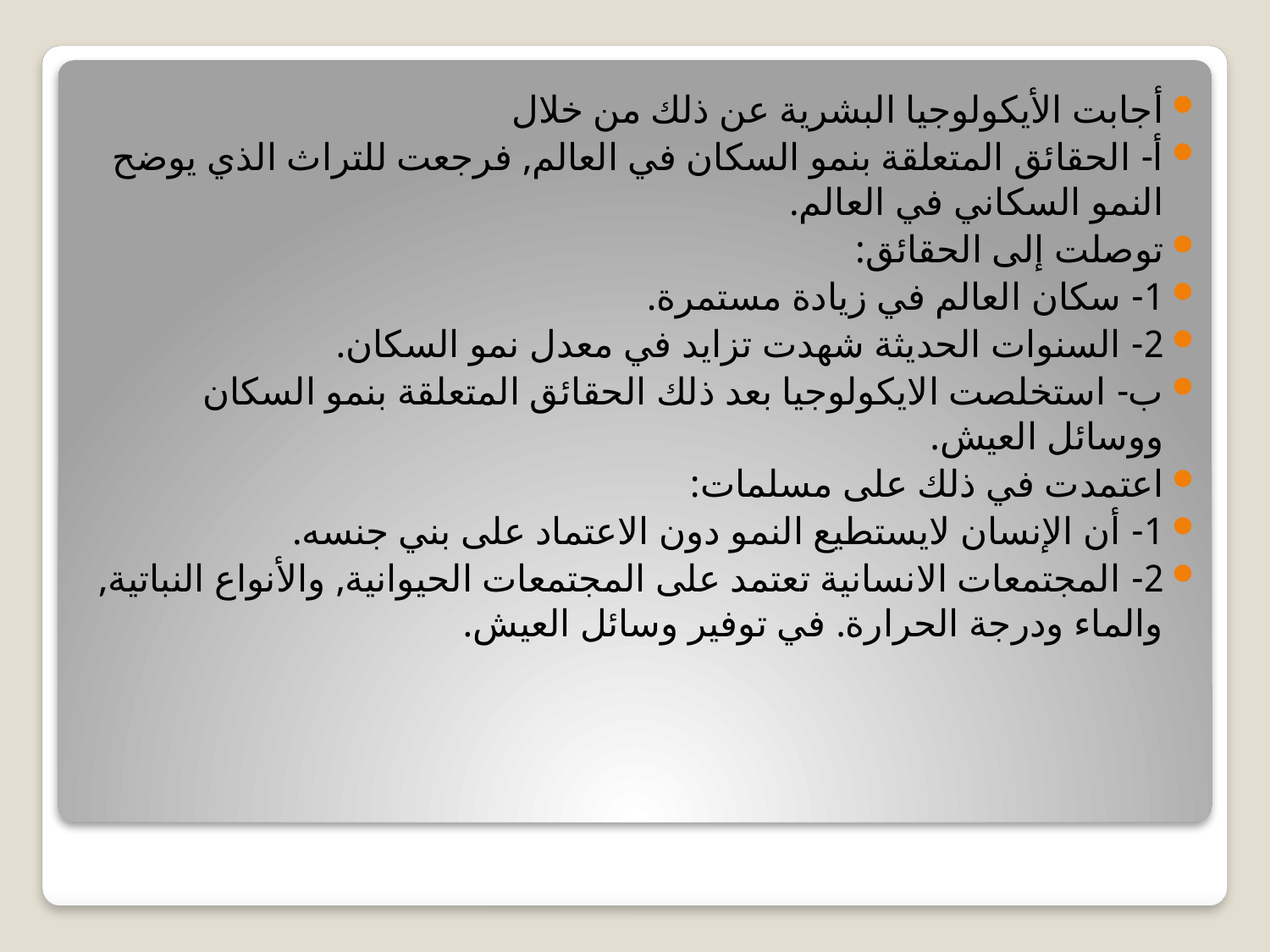

أجابت الأيكولوجيا البشرية عن ذلك من خلال
أ- الحقائق المتعلقة بنمو السكان في العالم, فرجعت للتراث الذي يوضح النمو السكاني في العالم.
توصلت إلى الحقائق:
1- سكان العالم في زيادة مستمرة.
2- السنوات الحديثة شهدت تزايد في معدل نمو السكان.
ب- استخلصت الايكولوجيا بعد ذلك الحقائق المتعلقة بنمو السكان ووسائل العيش.
اعتمدت في ذلك على مسلمات:
1- أن الإنسان لايستطيع النمو دون الاعتماد على بني جنسه.
2- المجتمعات الانسانية تعتمد على المجتمعات الحيوانية, والأنواع النباتية, والماء ودرجة الحرارة. في توفير وسائل العيش.
#